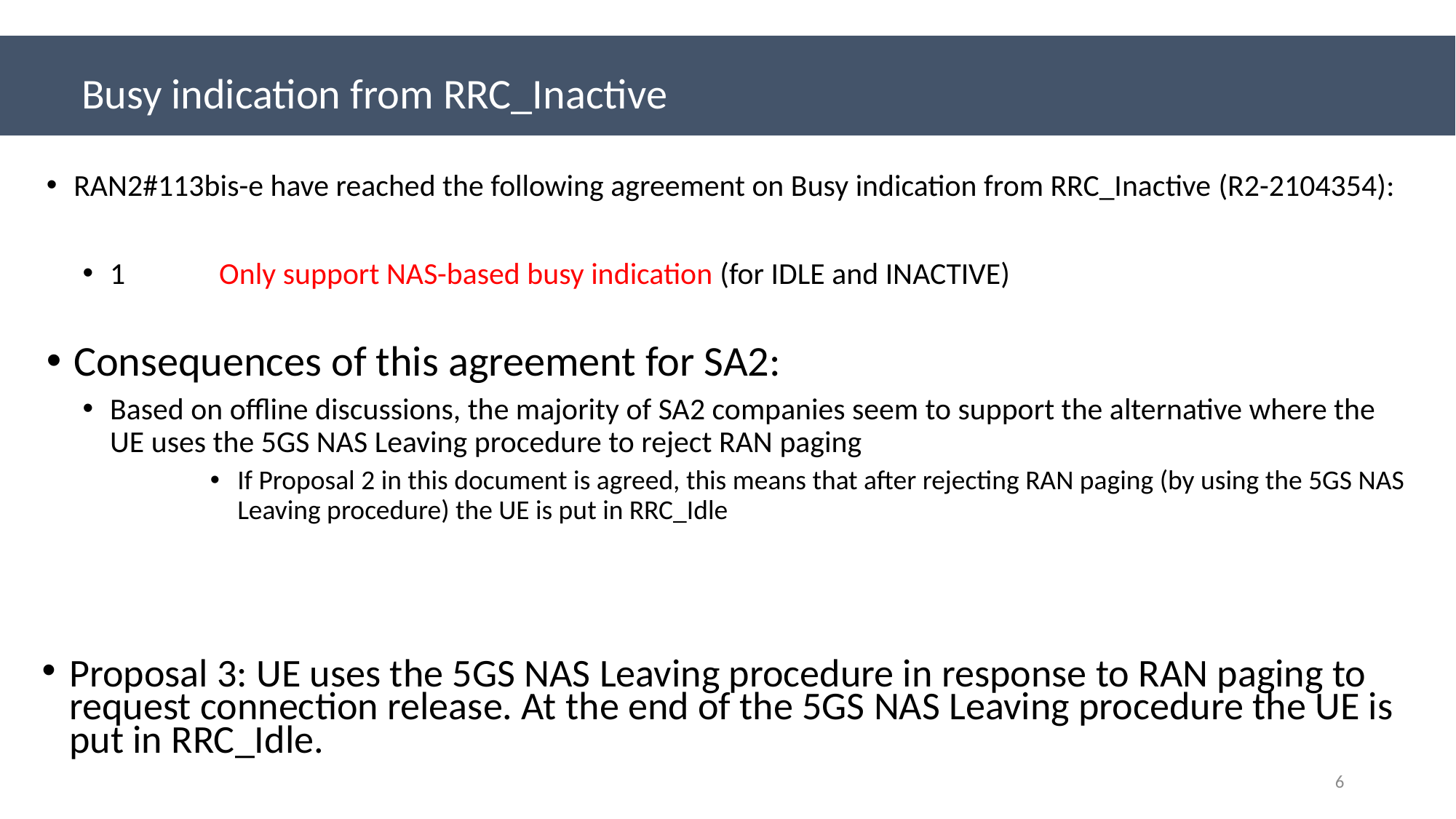

# Busy indication from RRC_Inactive
RAN2#113bis-e have reached the following agreement on Busy indication from RRC_Inactive (R2-2104354):

1	Only support NAS-based busy indication (for IDLE and INACTIVE)

Consequences of this agreement for SA2:
Based on offline discussions, the majority of SA2 companies seem to support the alternative where the UE uses the 5GS NAS Leaving procedure to reject RAN paging
If Proposal 2 in this document is agreed, this means that after rejecting RAN paging (by using the 5GS NAS Leaving procedure) the UE is put in RRC_Idle

Proposal 3: UE uses the 5GS NAS Leaving procedure in response to RAN paging to request connection release. At the end of the 5GS NAS Leaving procedure the UE is put in RRC_Idle.
6